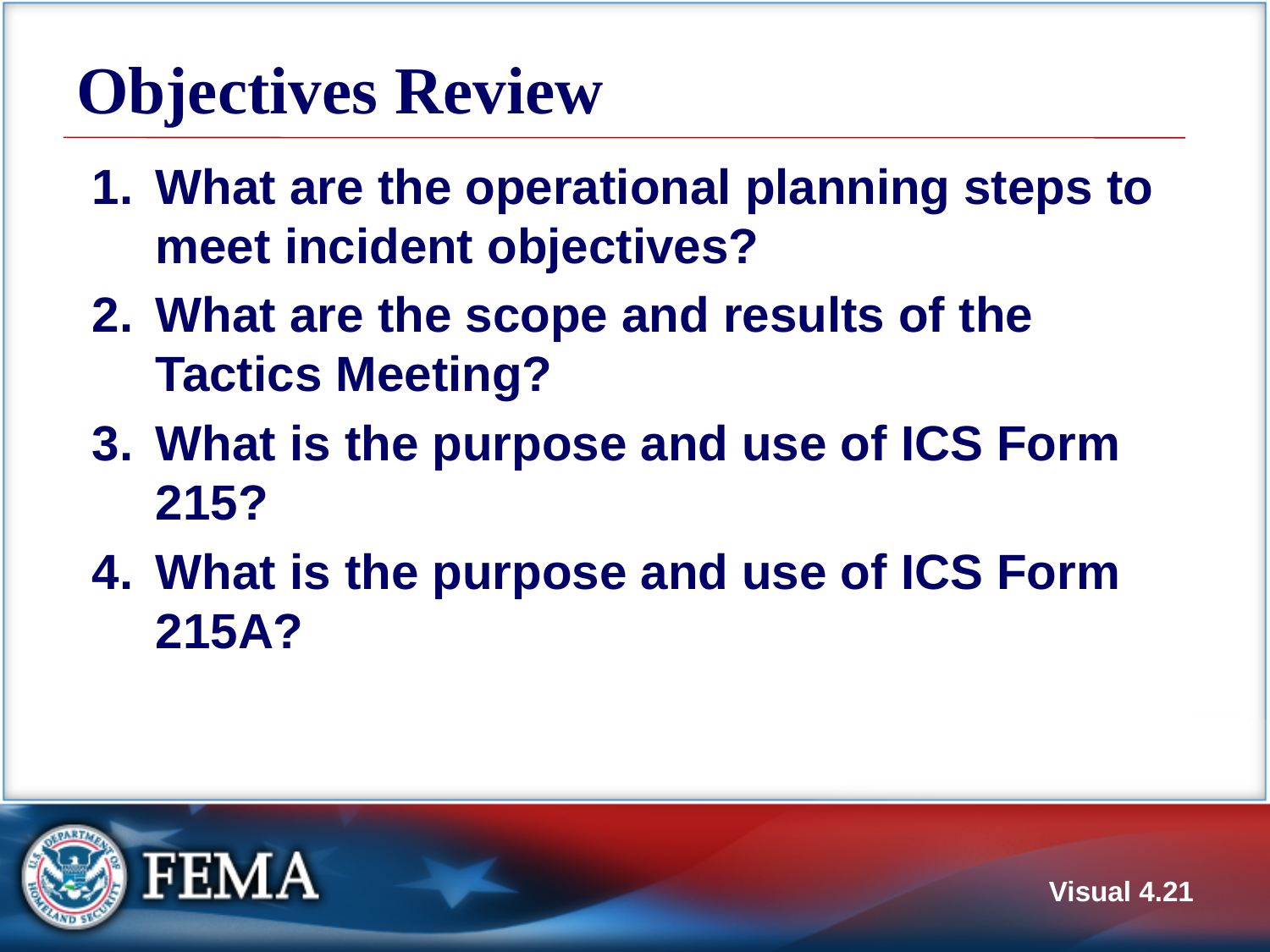

# Objectives Review
What are the operational planning steps to meet incident objectives?
What are the scope and results of the Tactics Meeting?
What is the purpose and use of ICS Form 215?
What is the purpose and use of ICS Form 215A?
Visual 4.21